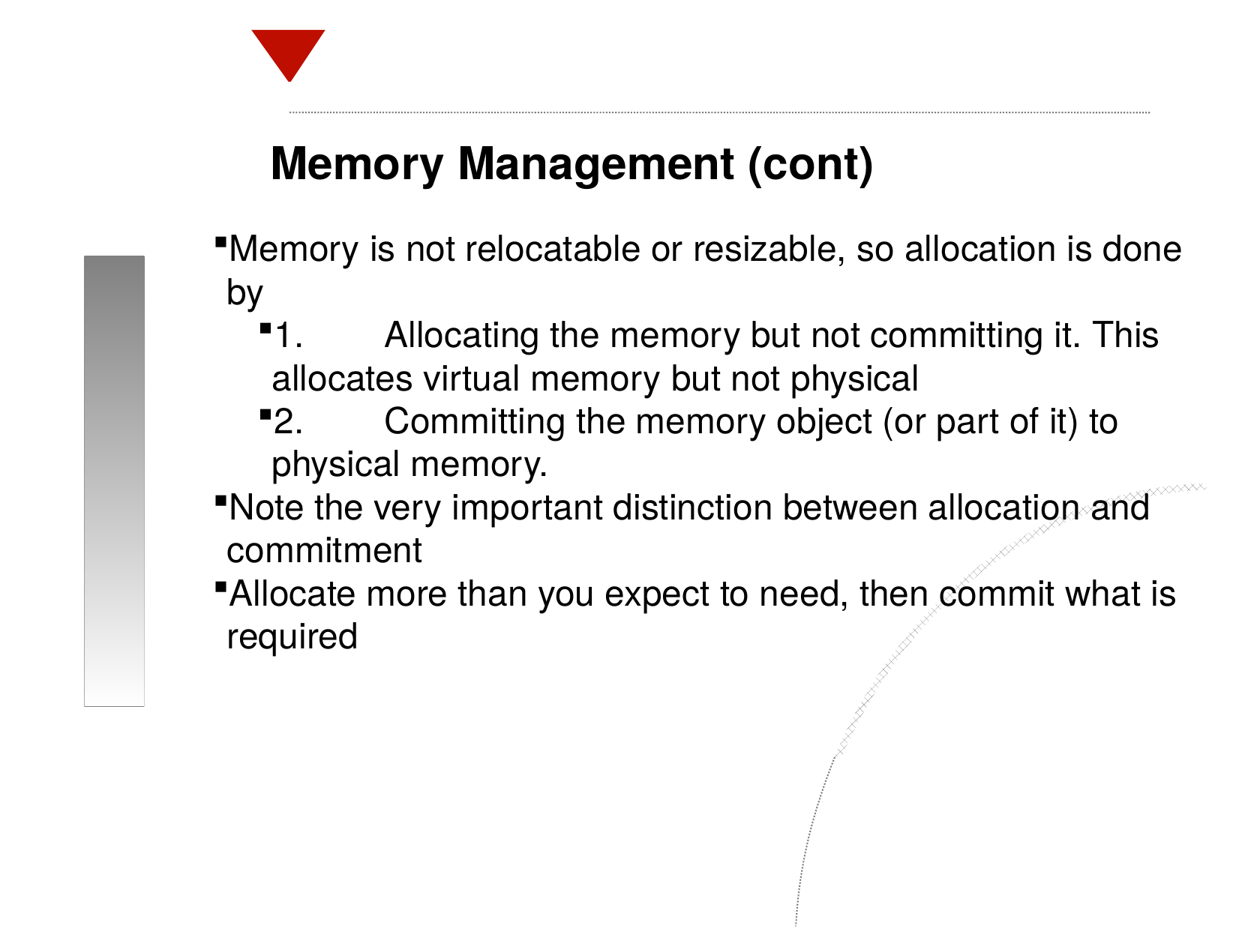

Memory Management (cont)
Memory is not relocatable or resizable, so allocation is done by
1.	Allocating the memory but not committing it. This allocates virtual memory but not physical
2.	Committing the memory object (or part of it) to physical memory.
Note the very important distinction between allocation and commitment
Allocate more than you expect to need, then commit what is required